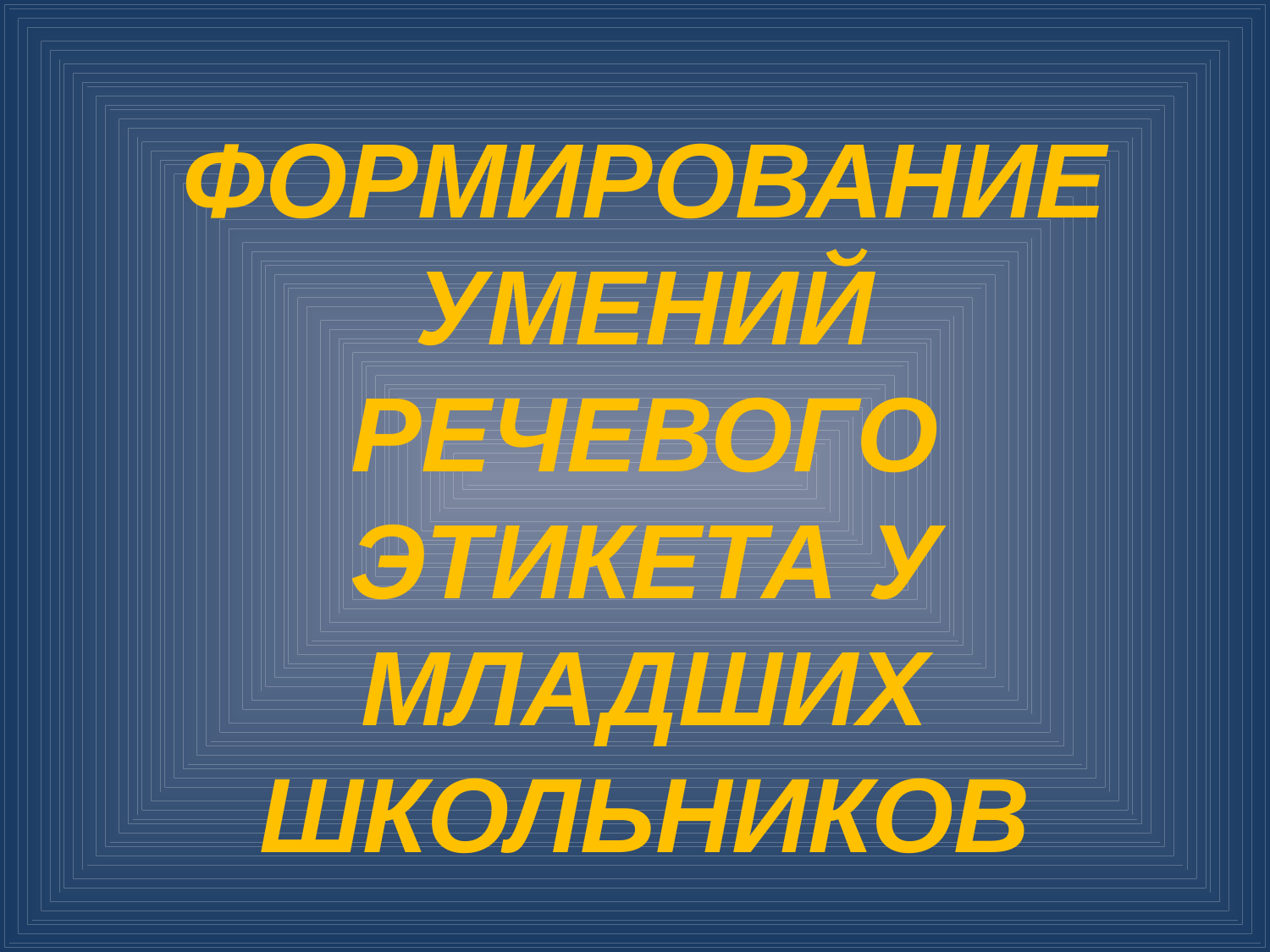

ФОРМИРОВАНИЕ УМЕНИЙ РЕЧЕВОГО ЭТИКЕТА У МЛАДШИХ ШКОЛЬНИКОВ